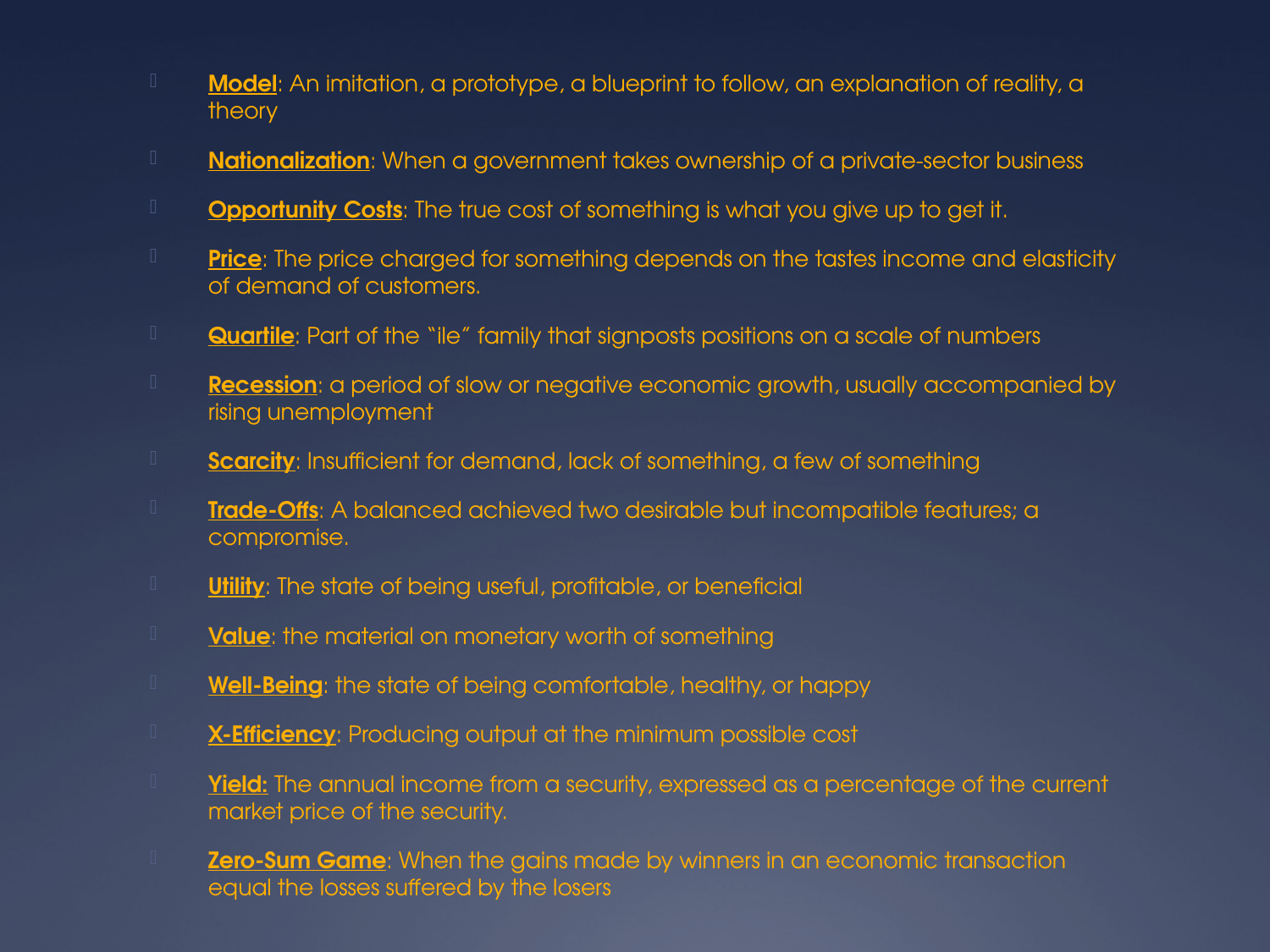

Model: An imitation, a prototype, a blueprint to follow, an explanation of reality, a theory
Nationalization: When a government takes ownership of a private-sector business
Opportunity Costs: The true cost of something is what you give up to get it.
Price: The price charged for something depends on the tastes income and elasticity of demand of customers.
Quartile: Part of the “ile” family that signposts positions on a scale of numbers
Recession: a period of slow or negative economic growth, usually accompanied by rising unemployment
Scarcity: Insufficient for demand, lack of something, a few of something
Trade-Offs: A balanced achieved two desirable but incompatible features; a compromise.
Utility: The state of being useful, profitable, or beneficial
Value: the material on monetary worth of something
Well-Being: the state of being comfortable, healthy, or happy
X-Efficiency: Producing output at the minimum possible cost
Yield: The annual income from a security, expressed as a percentage of the current market price of the security.
Zero-Sum Game: When the gains made by winners in an economic transaction equal the losses suffered by the losers